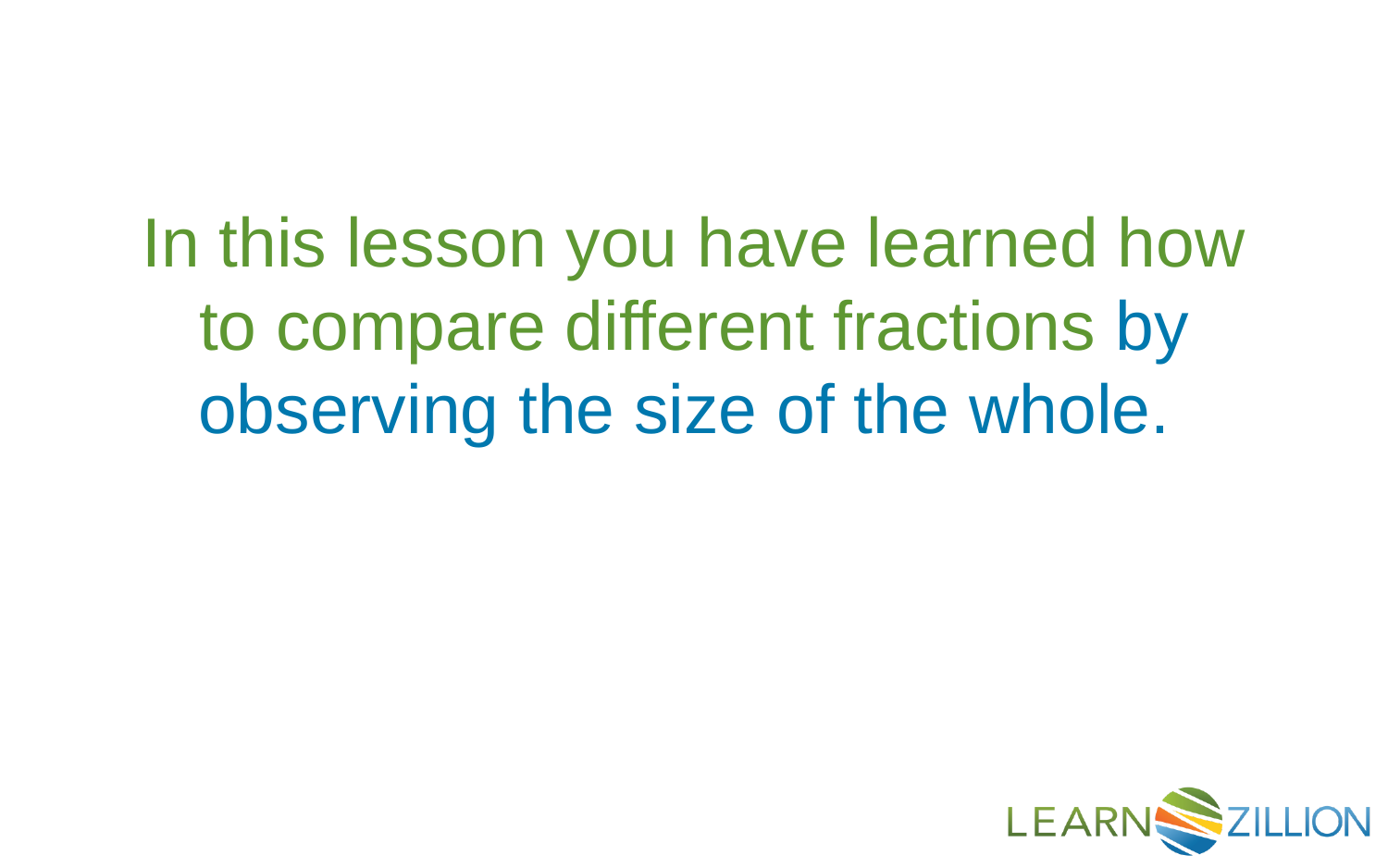

In this lesson you have learned how to compare different fractions by observing the size of the whole.